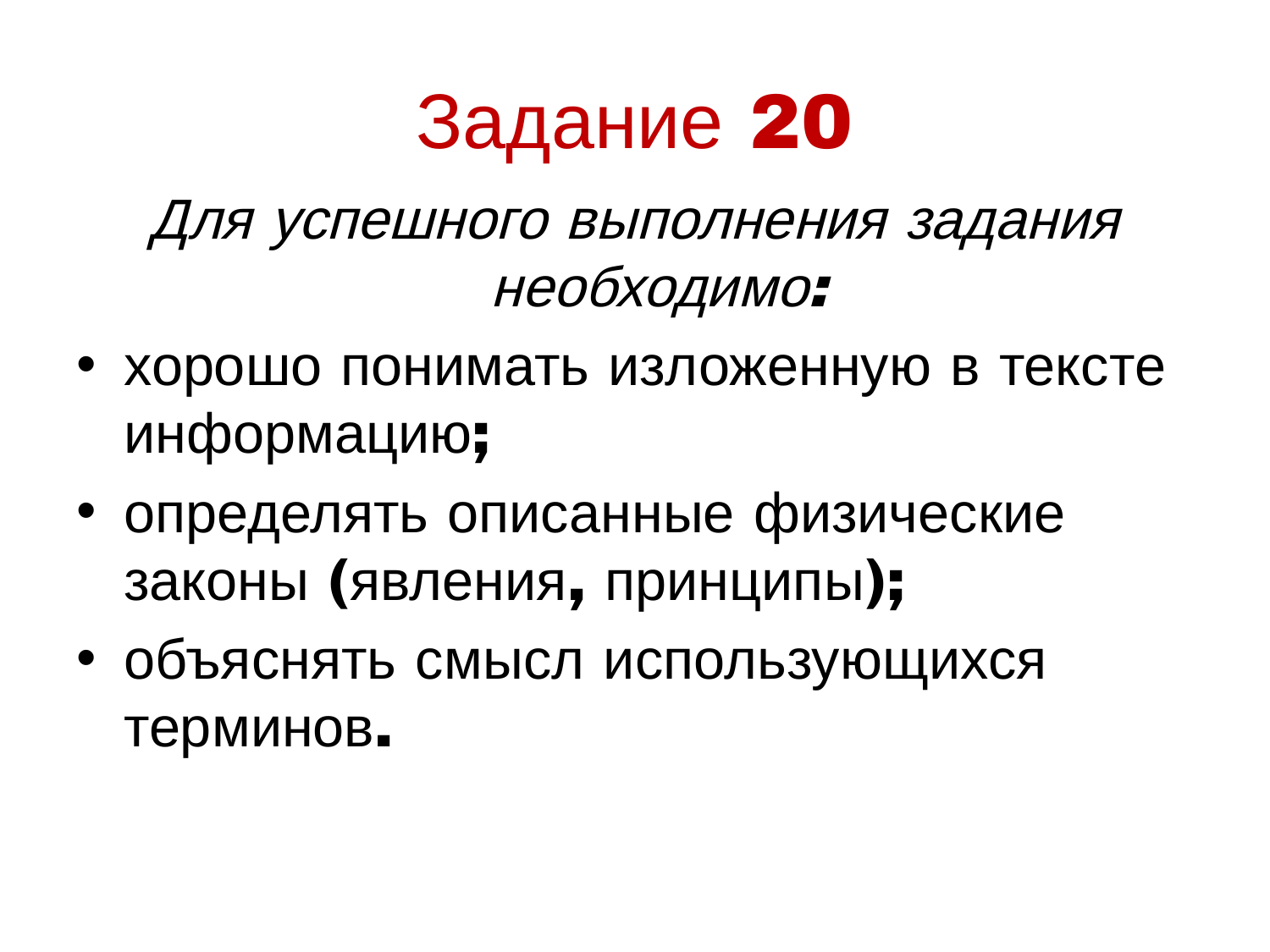

# Задание 20
Для успешного выполнения задания необходимо:
хорошо понимать изложенную в тексте информацию;
определять описанные физические законы (явления, принципы);
объяснять смысл использующихся терминов.